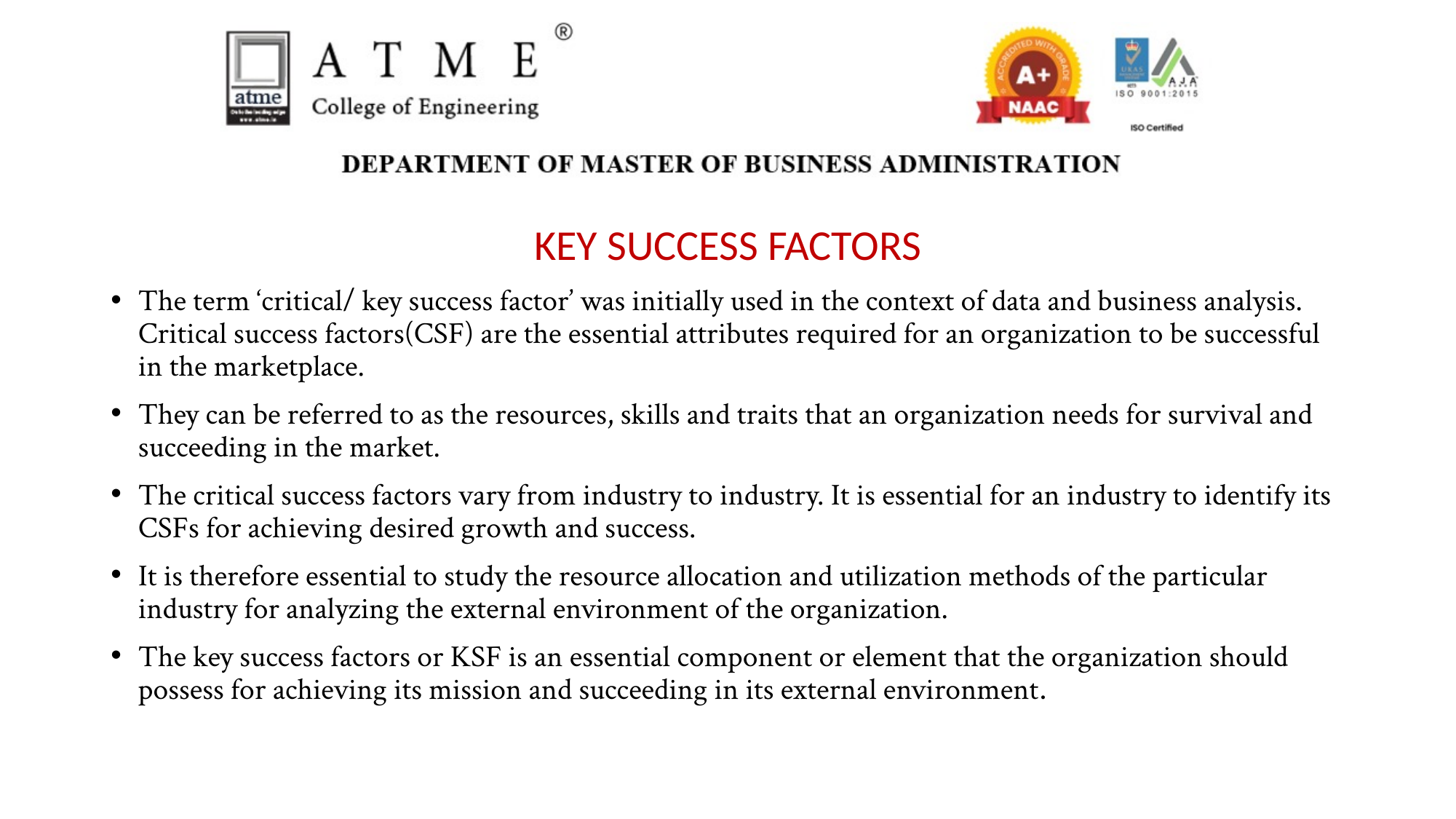

KEY SUCCESS FACTORS
The term ‘critical/ key success factor’ was initially used in the context of data and business analysis. Critical success factors(CSF) are the essential attributes required for an organization to be successful in the marketplace.
They can be referred to as the resources, skills and traits that an organization needs for survival and succeeding in the market.
The critical success factors vary from industry to industry. It is essential for an industry to identify its CSFs for achieving desired growth and success.
It is therefore essential to study the resource allocation and utilization methods of the particular industry for analyzing the external environment of the organization.
The key success factors or KSF is an essential component or element that the organization should possess for achieving its mission and succeeding in its external environment.